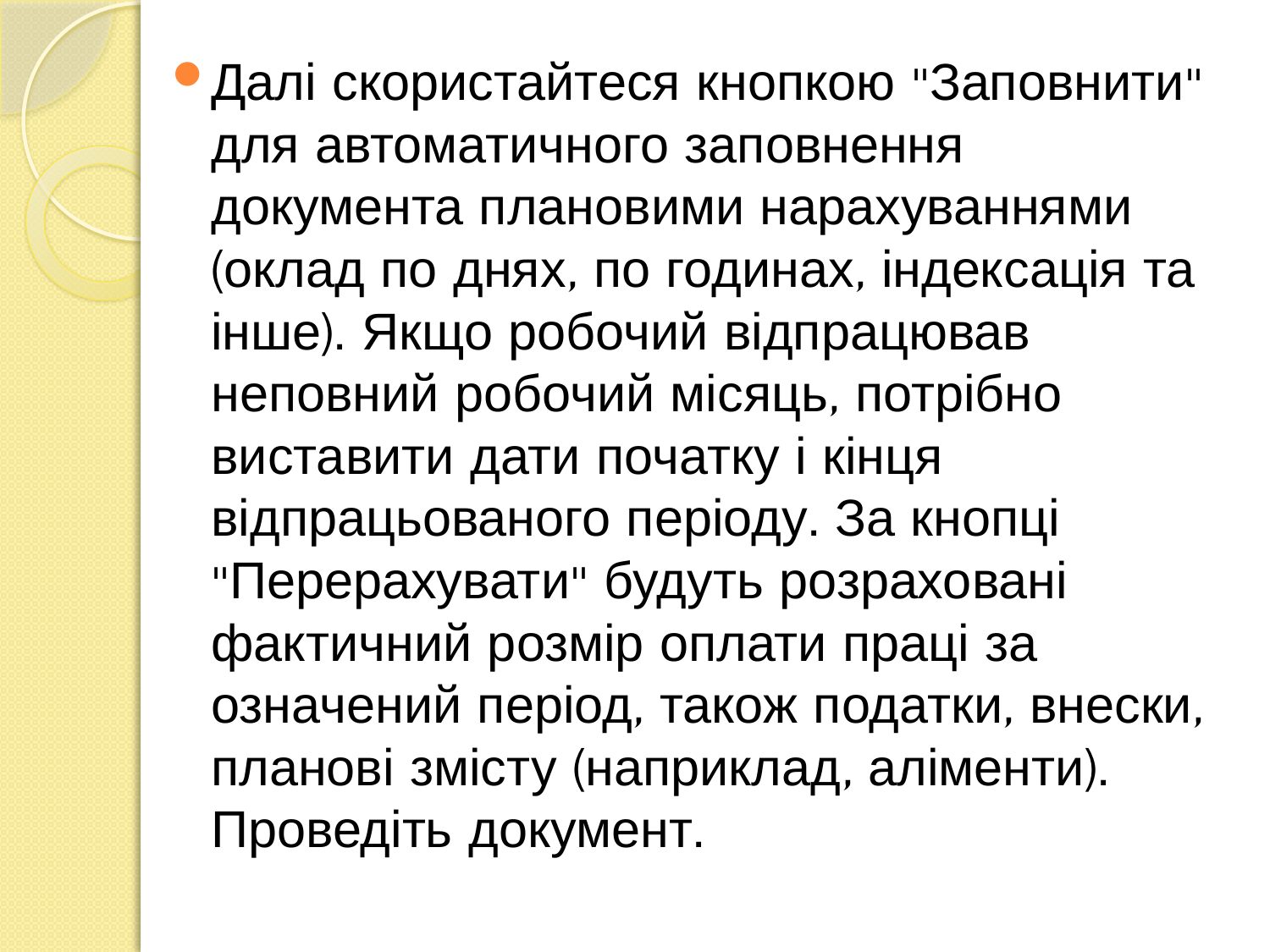

Далі скористайтеся кнопкою "Заповнити" для автоматичного заповнення документа плановими нарахуваннями (оклад по днях, по годинах, індексація та інше). Якщо робочий відпрацював неповний робочий місяць, потрібно виставити дати початку і кінця відпрацьованого періоду. За кнопці "Перерахувати" будуть розраховані фактичний розмір оплати праці за означений період, також податки, внески, планові змісту (наприклад, аліменти). Проведіть документ.